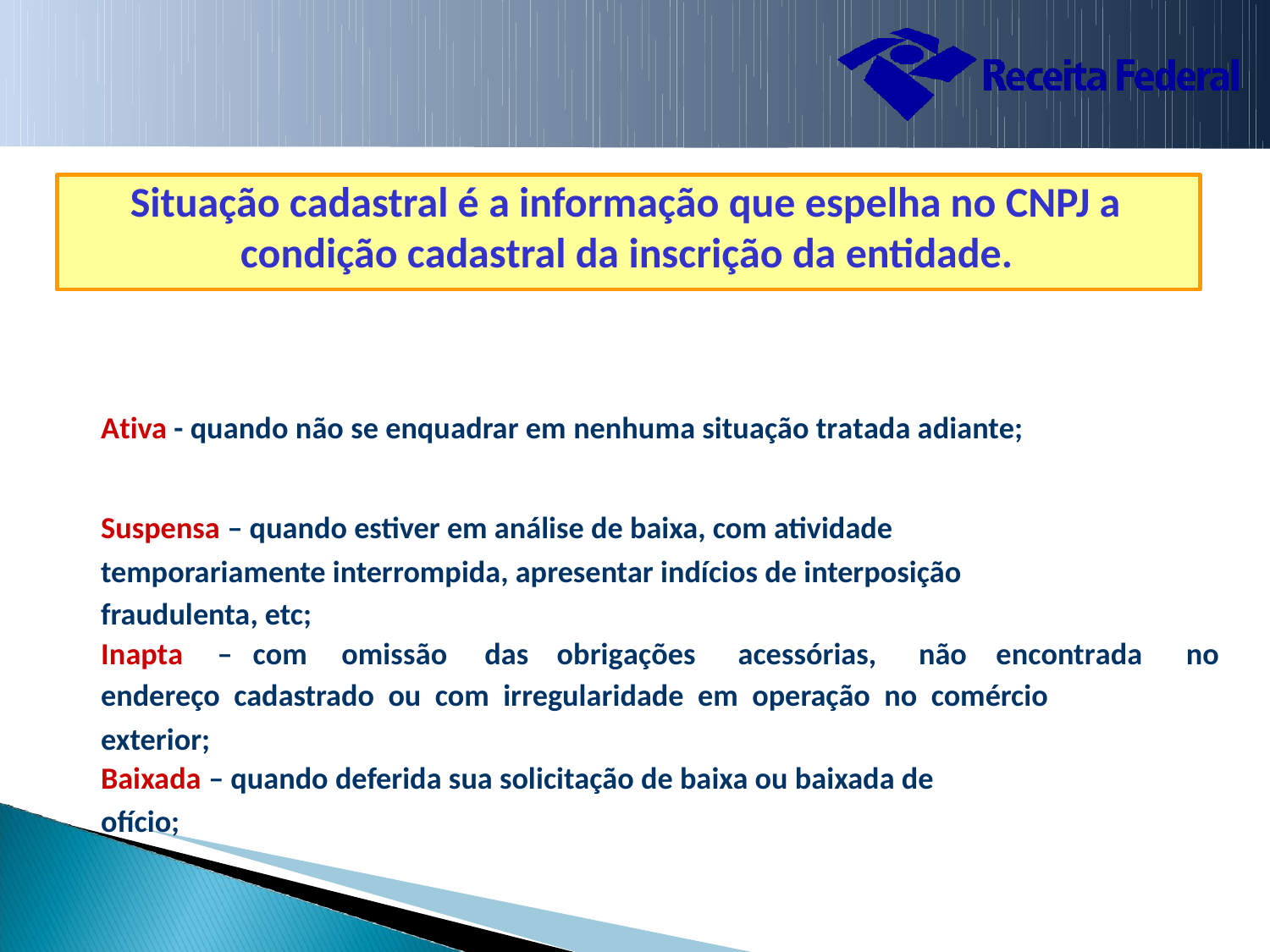

Situação cadastral é a informação que espelha no CNPJ a condição cadastral da inscrição da entidade.
Ativa - quando não se enquadrar em nenhuma situação tratada adiante;
Suspensa – quando estiver em análise de baixa, com atividade
temporariamente interrompida, apresentar indícios de interposição
fraudulenta, etc;
Inapta
–  com
omissão
das
obrigações
acessórias,
não
encontrada
no
endereço  cadastrado  ou  com  irregularidade  em  operação  no  comércio
exterior;
Baixada – quando deferida sua solicitação de baixa ou baixada de
ofício;